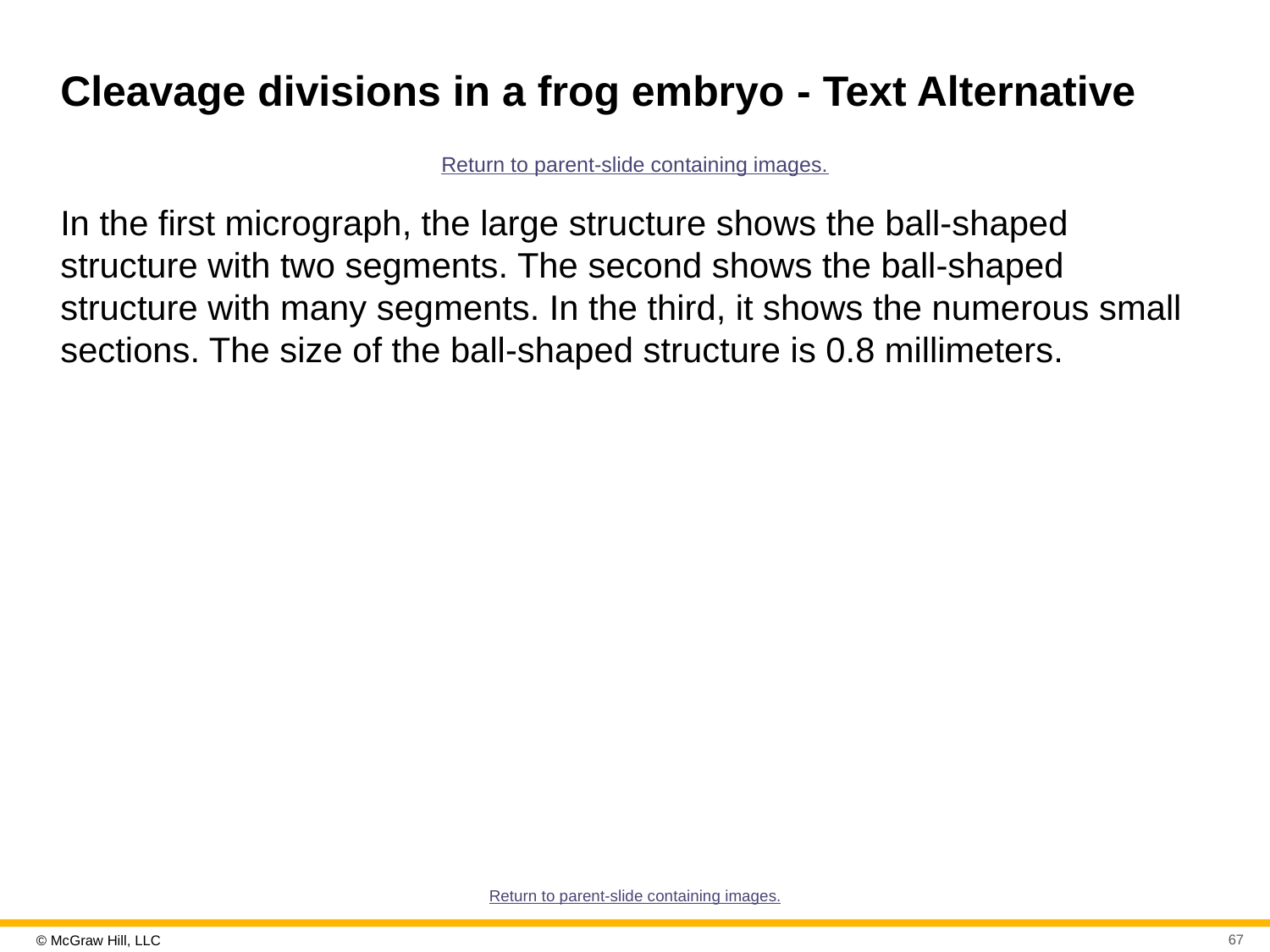

# Cleavage divisions in a frog embryo - Text Alternative
Return to parent-slide containing images.
In the first micrograph, the large structure shows the ball-shaped structure with two segments. The second shows the ball-shaped structure with many segments. In the third, it shows the numerous small sections. The size of the ball-shaped structure is 0.8 millimeters.
Return to parent-slide containing images.
67